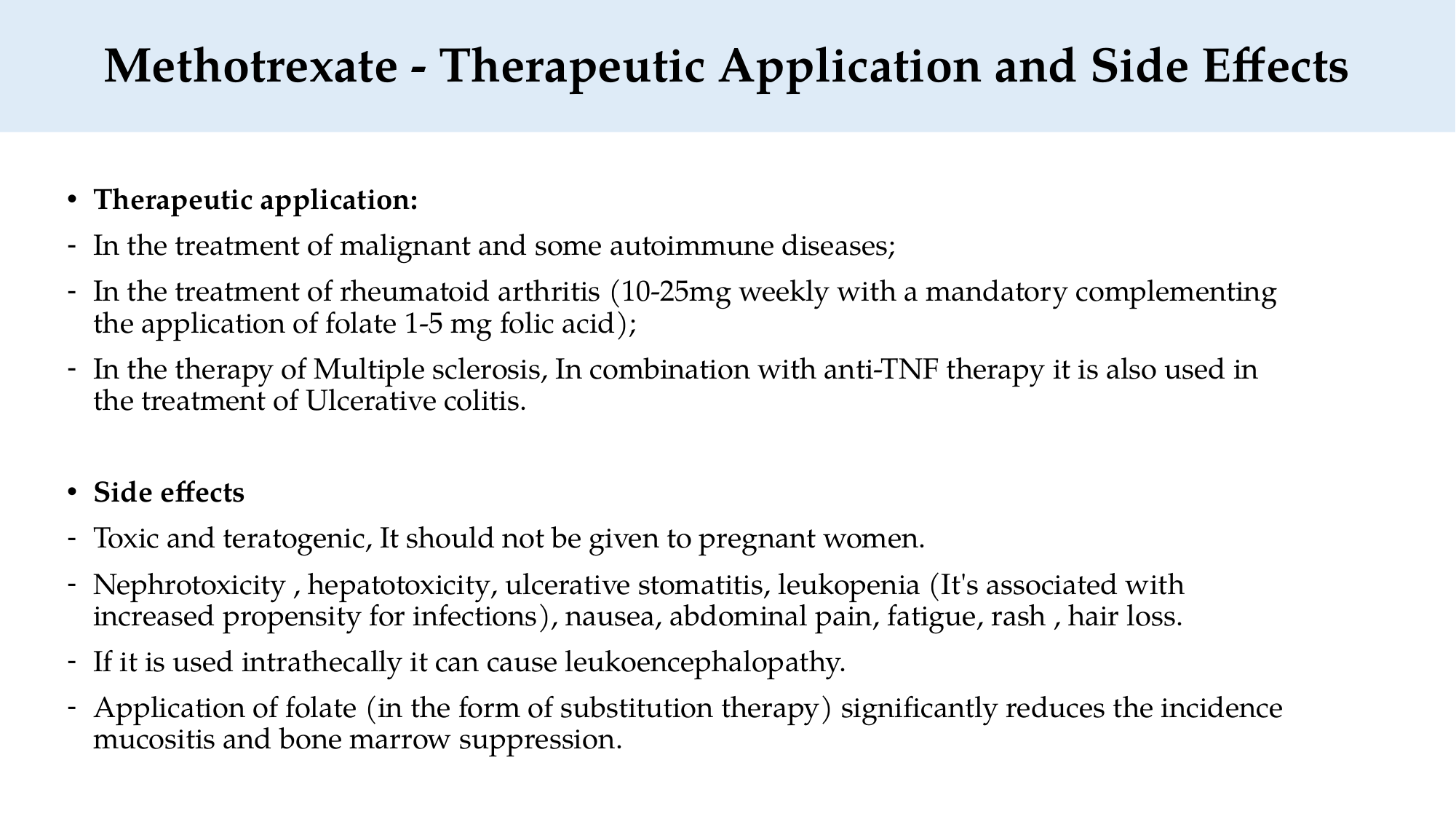

Methotrexate - Therapeutic Application and Side Effects
Therapeutic application:
In the treatment of malignant and some autoimmune diseases;
In the treatment of rheumatoid arthritis (10-25mg weekly with a mandatory complementing the application of folate 1-5 mg folic acid);
In the therapy of Multiple sclerosis, In combination with anti-TNF therapy it is also used in the treatment of Ulcerative colitis.

Side effects
Toxic and teratogenic, It should not be given to pregnant women.
Nephrotoxicity , hepatotoxicity, ulcerative stomatitis, leukopenia (It's associated with increased propensity for infections), nausea, abdominal pain, fatigue, rash , hair loss.
If it is used intrathecally it can cause leukoencephalopathy.
Application of folate (in the form of substitution therapy) significantly reduces the incidence mucositis and bone marrow suppression.